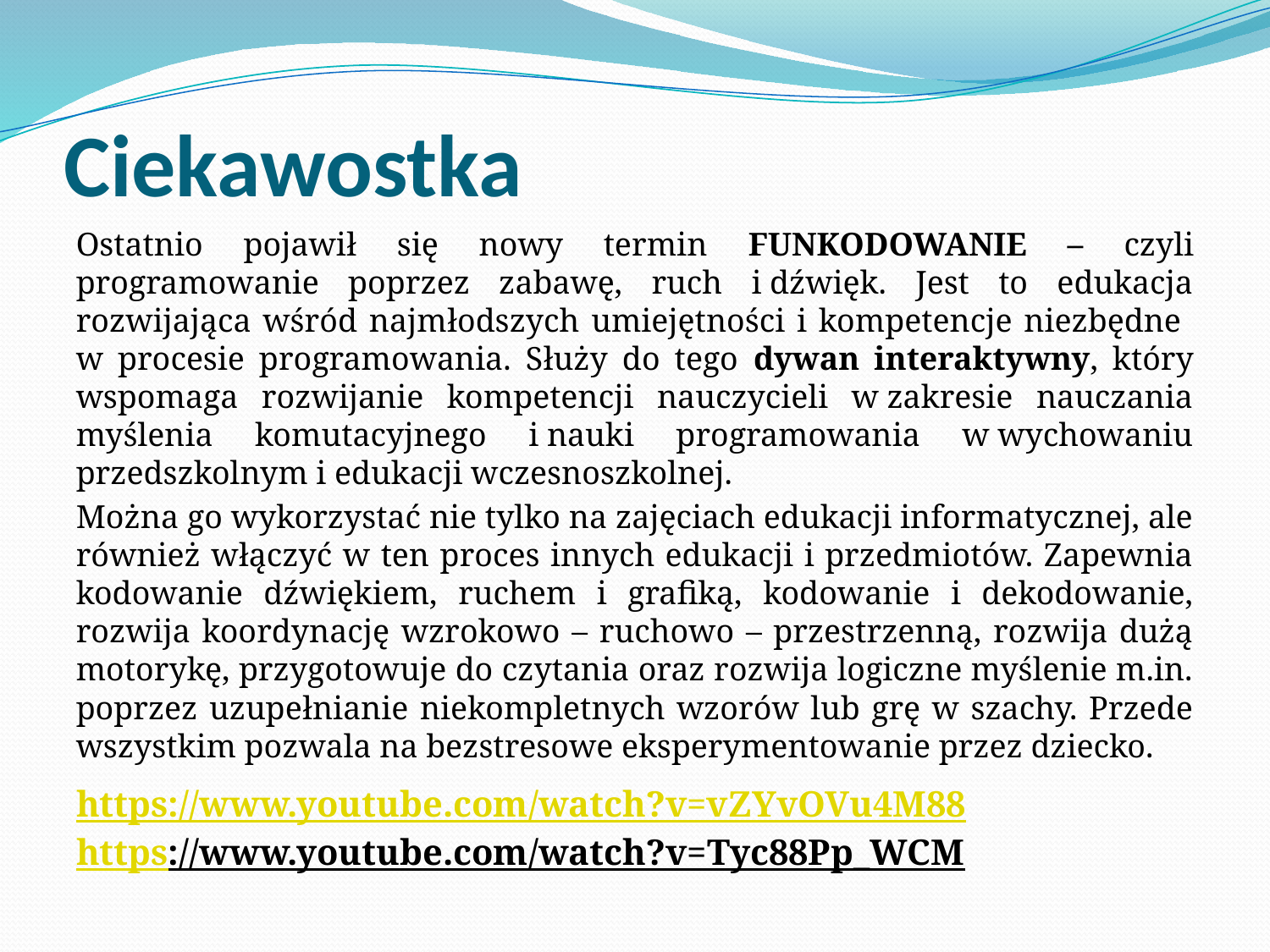

# Ciekawostka
Ostatnio pojawił się nowy termin FUNKODOWANIE – czyli programowanie poprzez zabawę, ruch i dźwięk. Jest to edukacja rozwijająca wśród najmłodszych umiejętności i kompetencje niezbędne
w procesie programowania. Służy do tego dywan interaktywny, który wspomaga rozwijanie kompetencji nauczycieli w zakresie nauczania myślenia komutacyjnego i nauki programowania w wychowaniu przedszkolnym i edukacji wczesnoszkolnej.
Można go wykorzystać nie tylko na zajęciach edukacji informatycznej, ale również włączyć w ten proces innych edukacji i przedmiotów. Zapewnia kodowanie dźwiękiem, ruchem i grafiką, kodowanie i dekodowanie, rozwija koordynację wzrokowo – ruchowo – przestrzenną, rozwija dużą motorykę, przygotowuje do czytania oraz rozwija logiczne myślenie m.in. poprzez uzupełnianie niekompletnych wzorów lub grę w szachy. Przede wszystkim pozwala na bezstresowe eksperymentowanie przez dziecko.
https://www.youtube.com/watch?v=vZYvOVu4M88
https://www.youtube.com/watch?v=Tyc88Pp_WCM